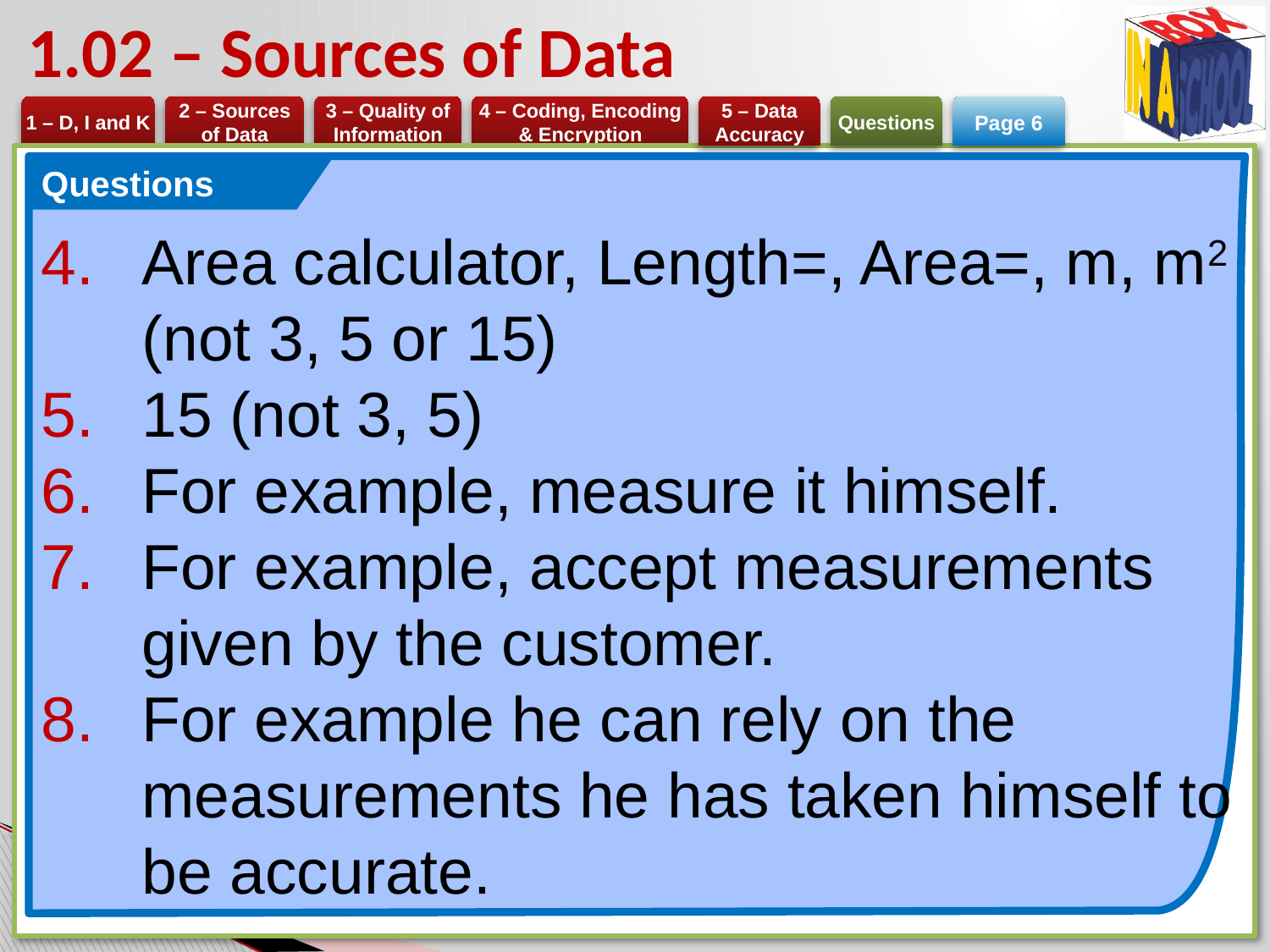

# 1.02 – Sources of Data
Page 6
Questions

Area calculator, Length=, Area=, m, m2 (not 3, 5 or 15)
15 (not 3, 5)
For example, measure it himself.
For example, accept measurements given by the customer.
For example he can rely on the measurements he has taken himself to be accurate.